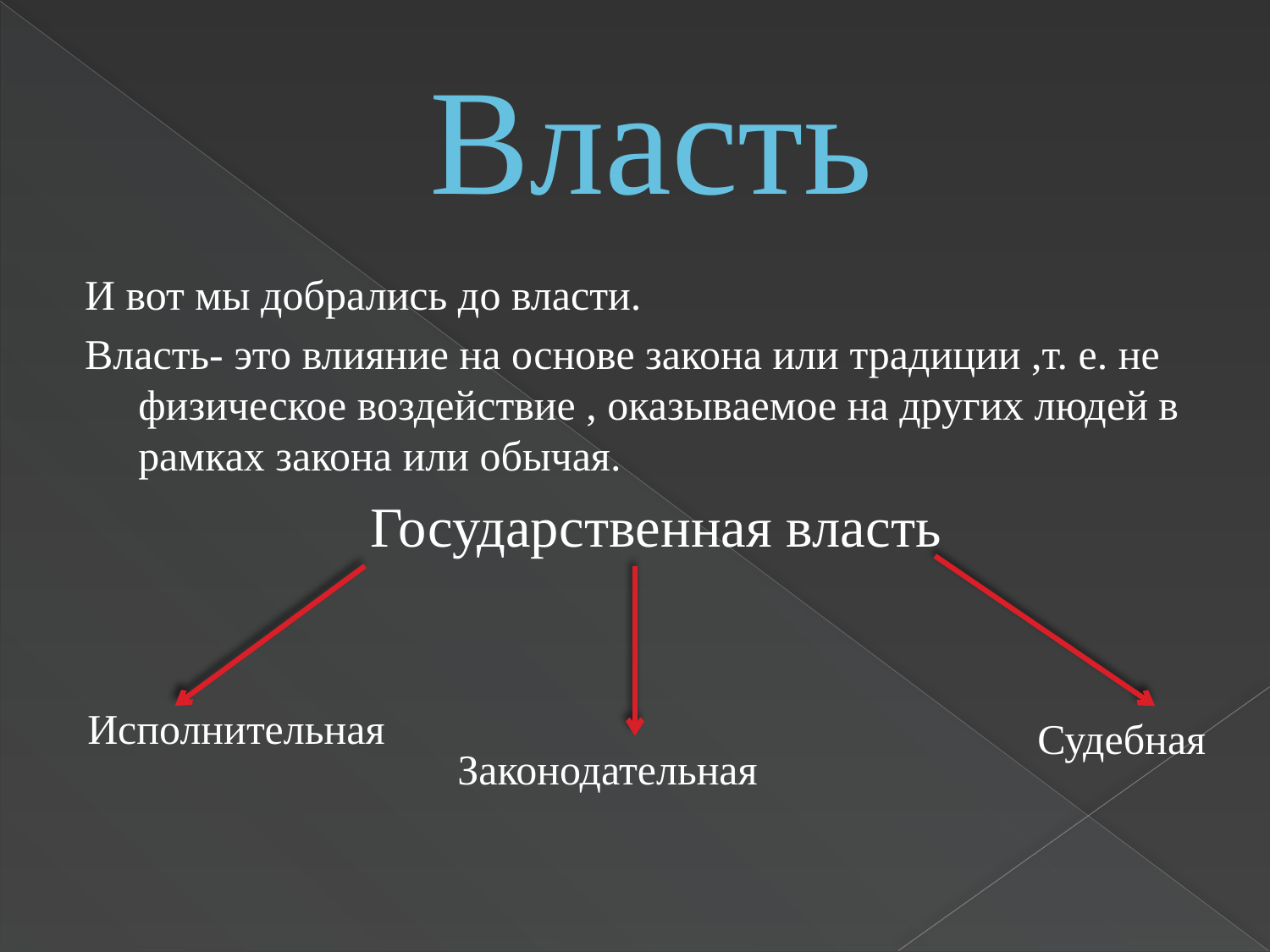

# Власть
И вот мы добрались до власти.
Власть- это влияние на основе закона или традиции ,т. е. не физическое воздействие , оказываемое на других людей в рамках закона или обычая.
                           Государственная власть
Исполнительная
Судебная
Законодательная